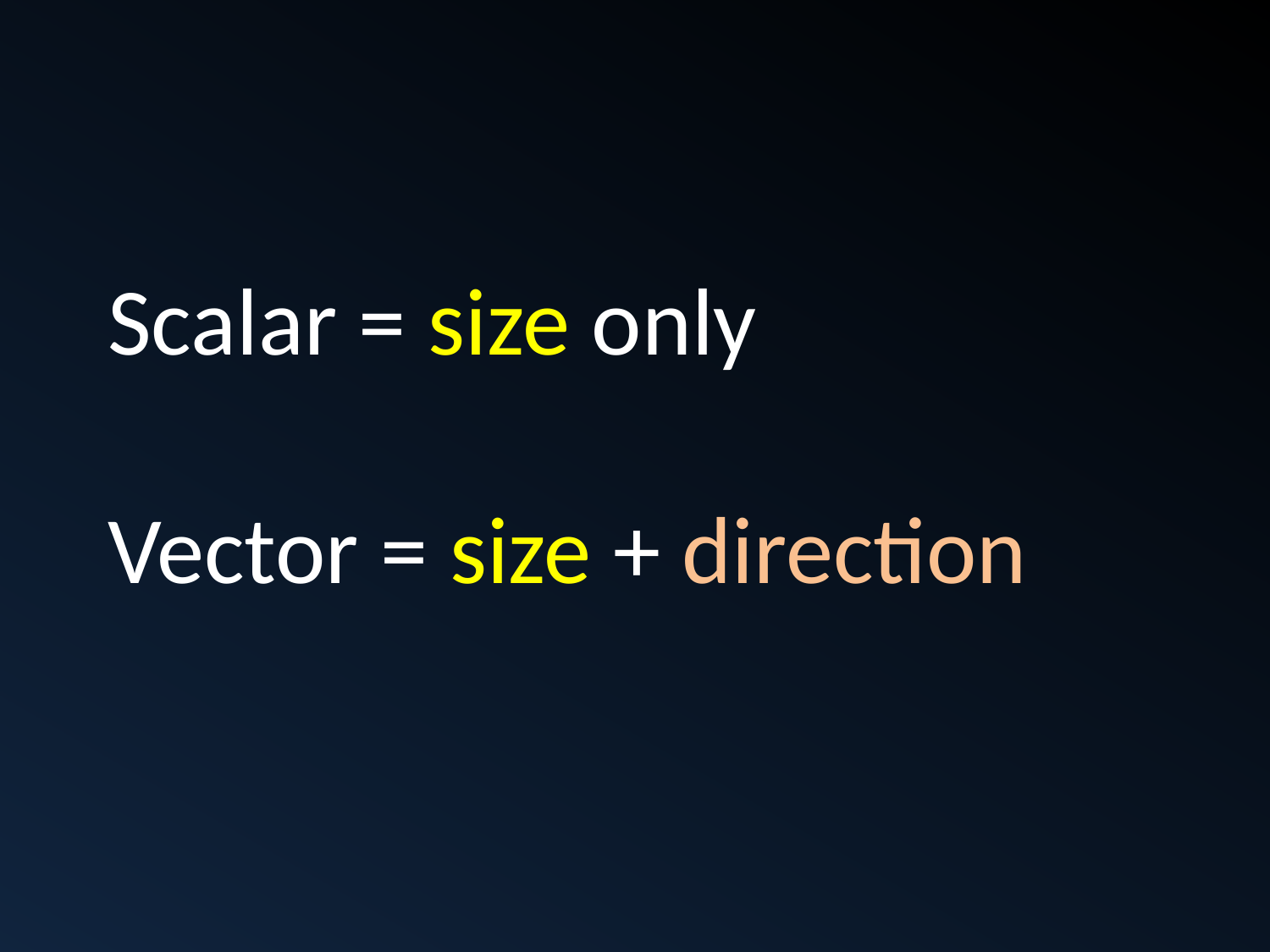

Scalar = size only

Vector = size + direction